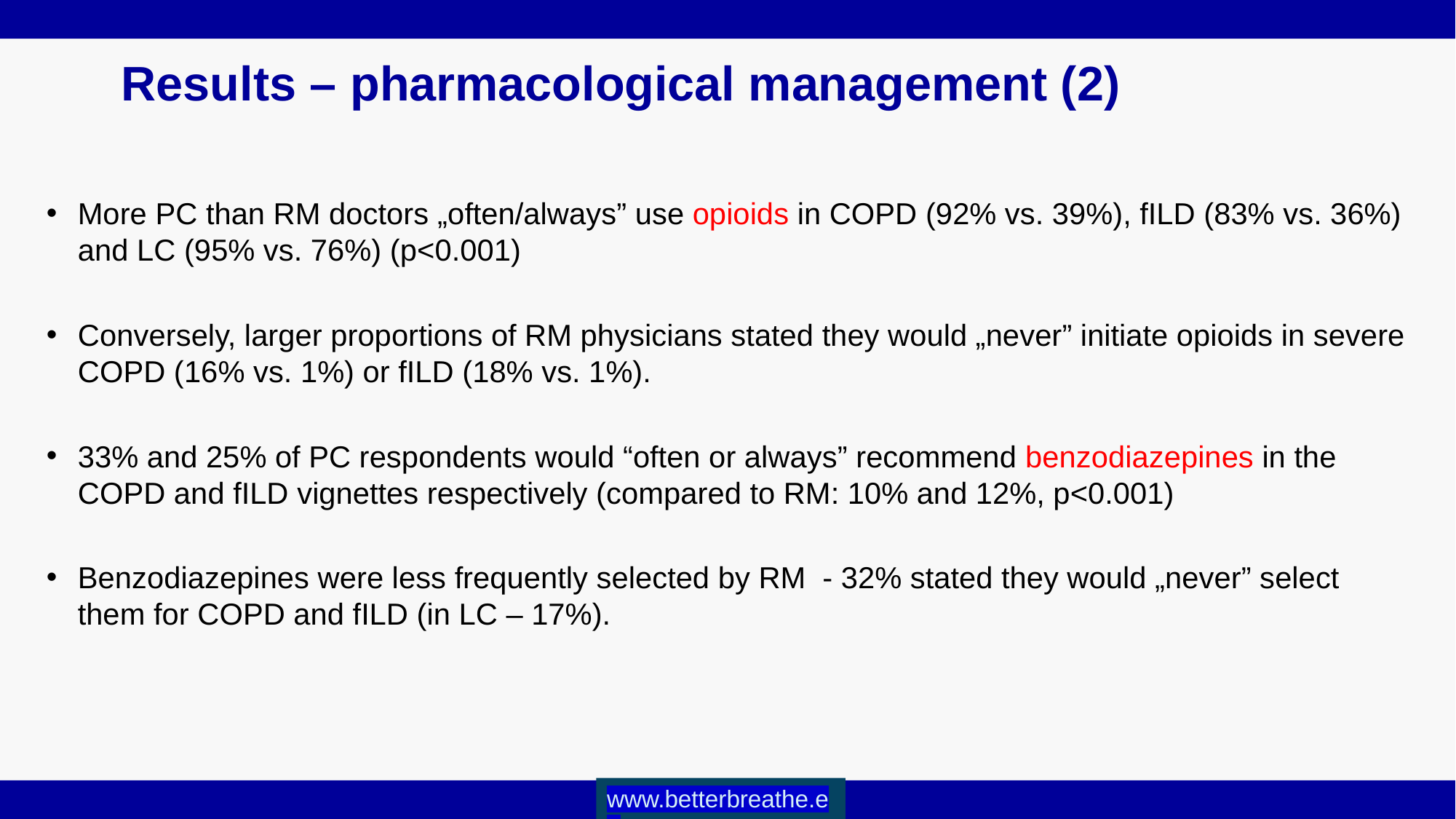

# Results – pharmacological management (2)
More PC than RM doctors „often/always” use opioids in COPD (92% vs. 39%), fILD (83% vs. 36%) and LC (95% vs. 76%) (p<0.001)

Conversely, larger proportions of RM physicians stated they would „never” initiate opioids in severe COPD (16% vs. 1%) or fILD (18% vs. 1%).

33% and 25% of PC respondents would “often or always” recommend benzodiazepines in the COPD and fILD vignettes respectively (compared to RM: 10% and 12%, p<0.001)

Benzodiazepines were less frequently selected by RM  - 32% stated they would „never” select them for COPD and fILD (in LC – 17%).

www.betterbreathe.eu